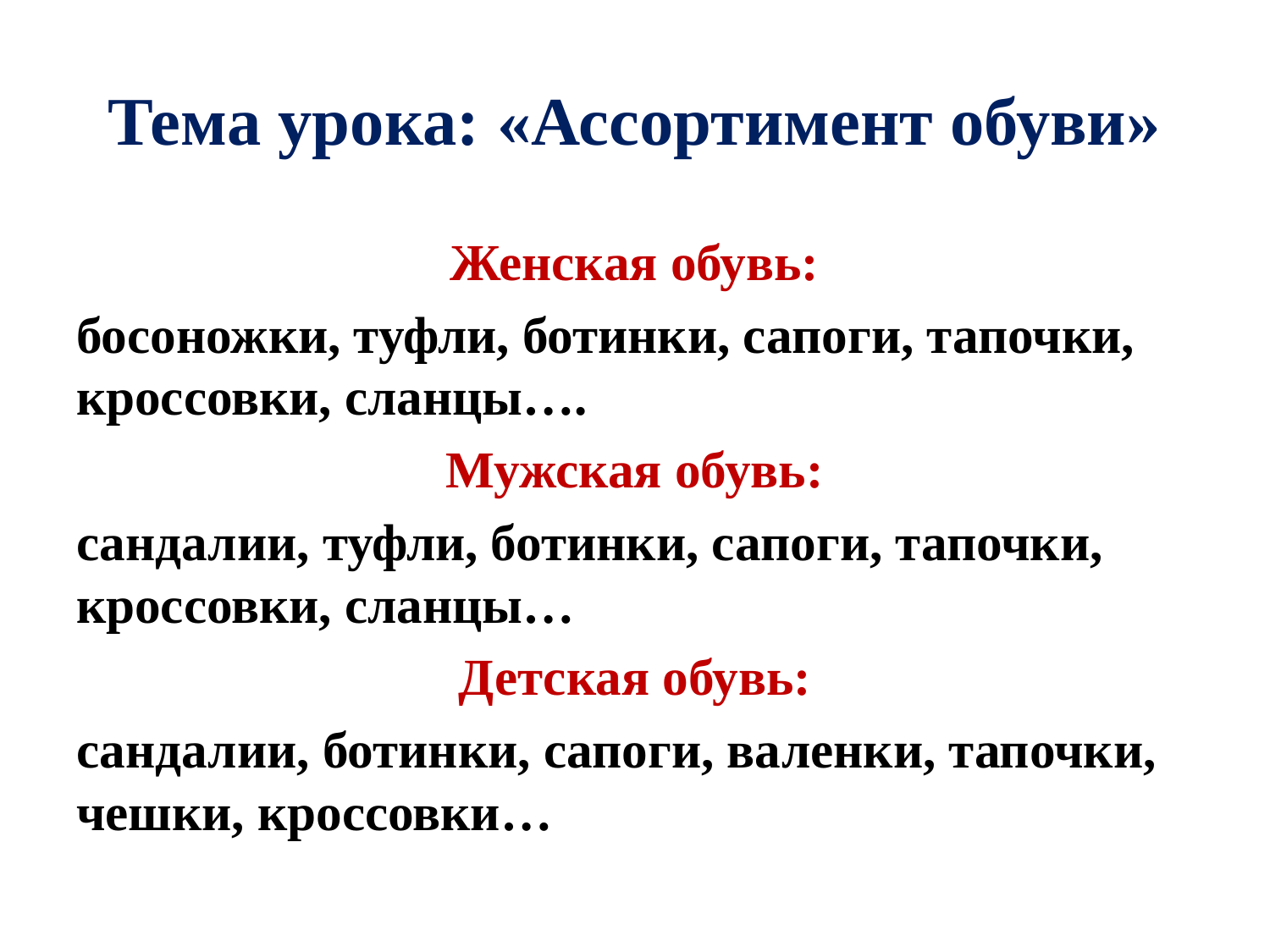

# Тема урока: «Ассортимент обуви»
Женская обувь:
босоножки, туфли, ботинки, сапоги, тапочки, кроссовки, сланцы….
Мужская обувь:
сандалии, туфли, ботинки, сапоги, тапочки, кроссовки, сланцы…
Детская обувь:
сандалии, ботинки, сапоги, валенки, тапочки, чешки, кроссовки…